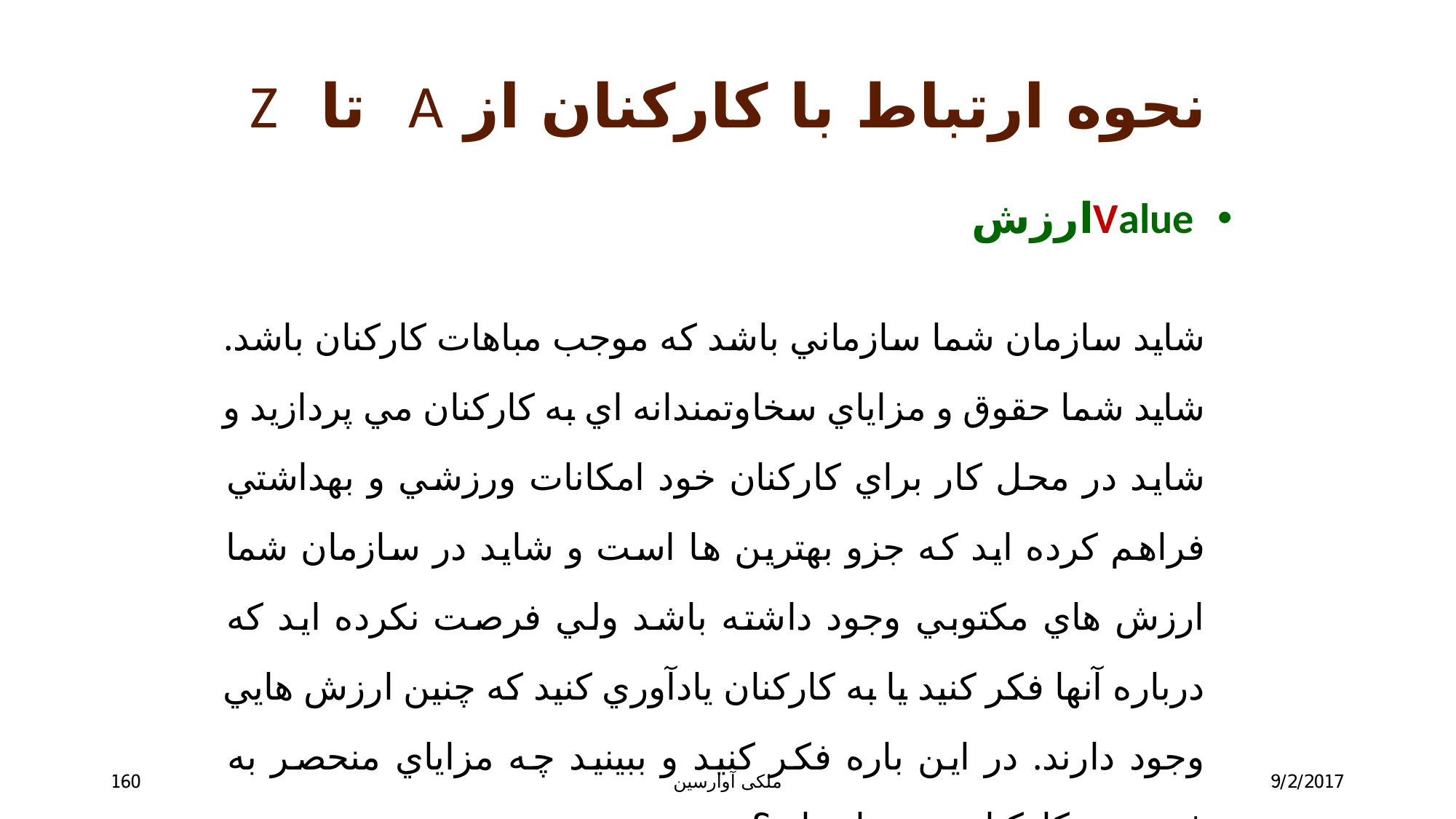

# نحوه ارتباط با کارکنان از A  تا  Z
 Valueارزش
شايد سازمان شما سازماني باشد که موجب مباهات کارکنان باشد. شايد شما حقوق و مزاياي سخاوتمندانه اي به کارکنان مي پردازيد و شايد در محل کار براي کارکنان خود امکانات ورزشي و بهداشتي فراهم کرده ايد که جزو بهترين ها است و شايد در سازمان شما ارزش هاي مکتوبي وجود داشته باشد ولي فرصت نکرده ايد که درباره آنها فکر کنيد يا به کارکنان يادآوري کنيد که چنين ارزش هايي وجود دارند. در اين باره فکر کنيد و ببينيد چه مزاياي منحصر به فردي در کارکنان خود داده ايد؟
160
ملکی آوارسین
9/2/2017